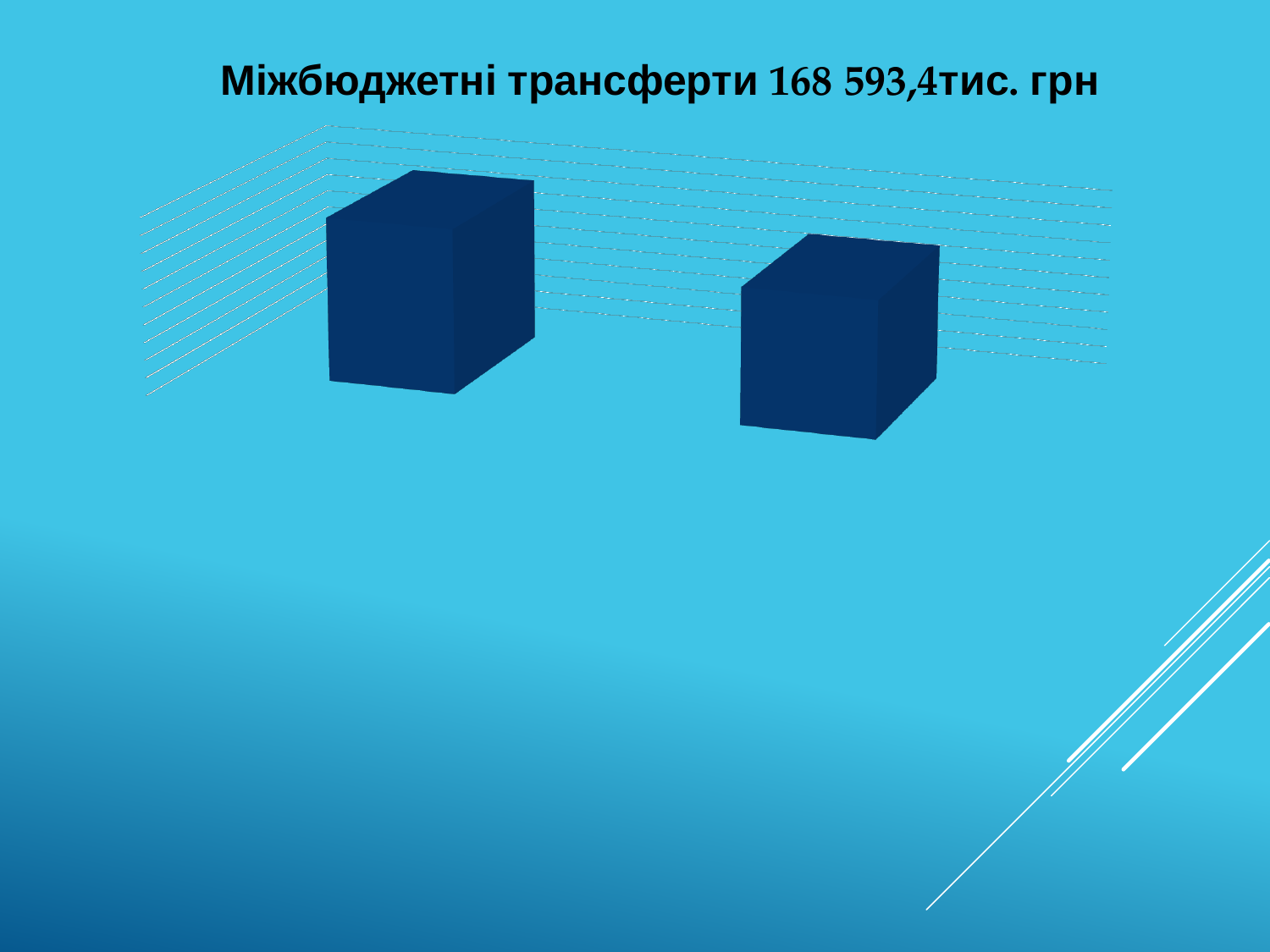

Міжбюджетні трансферти 168 593,4тис. грн

[unsupported chart]